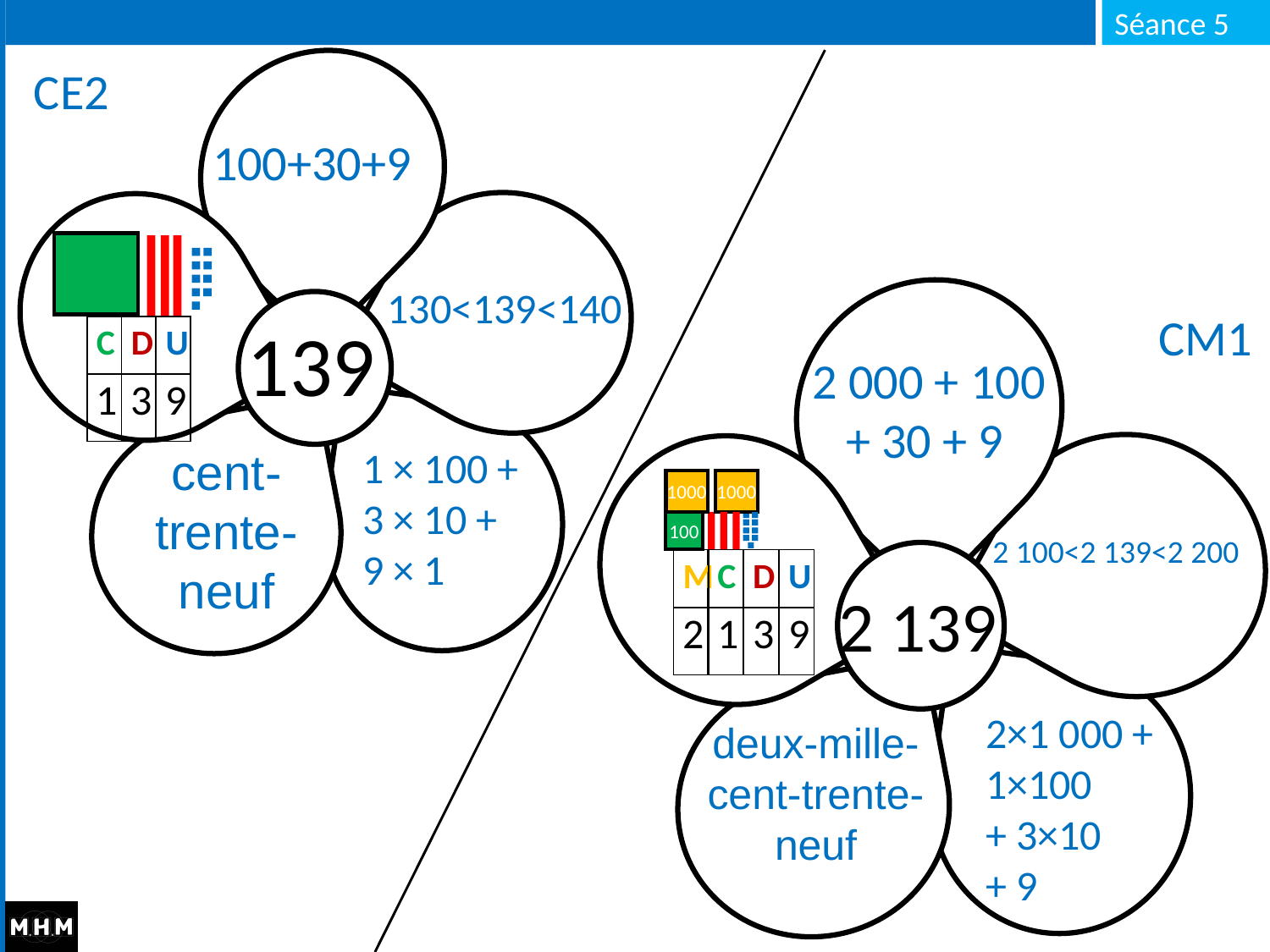

CE2
100+30+9

130<139<140
CM1
139
| C |
| --- |
| 1 |
| D | U |
| --- | --- |
| 3 | 9 |
2 000 + 100     + 30 + 9
cent-trente-neuf
1 × 100 +
3 × 10 +
9 × 1
1000
1000

100

2 100<2 139<2 200

| M |
| --- |
| 2 |
| C |
| --- |
| 1 |
| D | U |
| --- | --- |
| 3 | 9 |
2 139
2×1 000 + 1×100
+ 3×10
+ 9
deux-mille-cent-trente-neuf
#